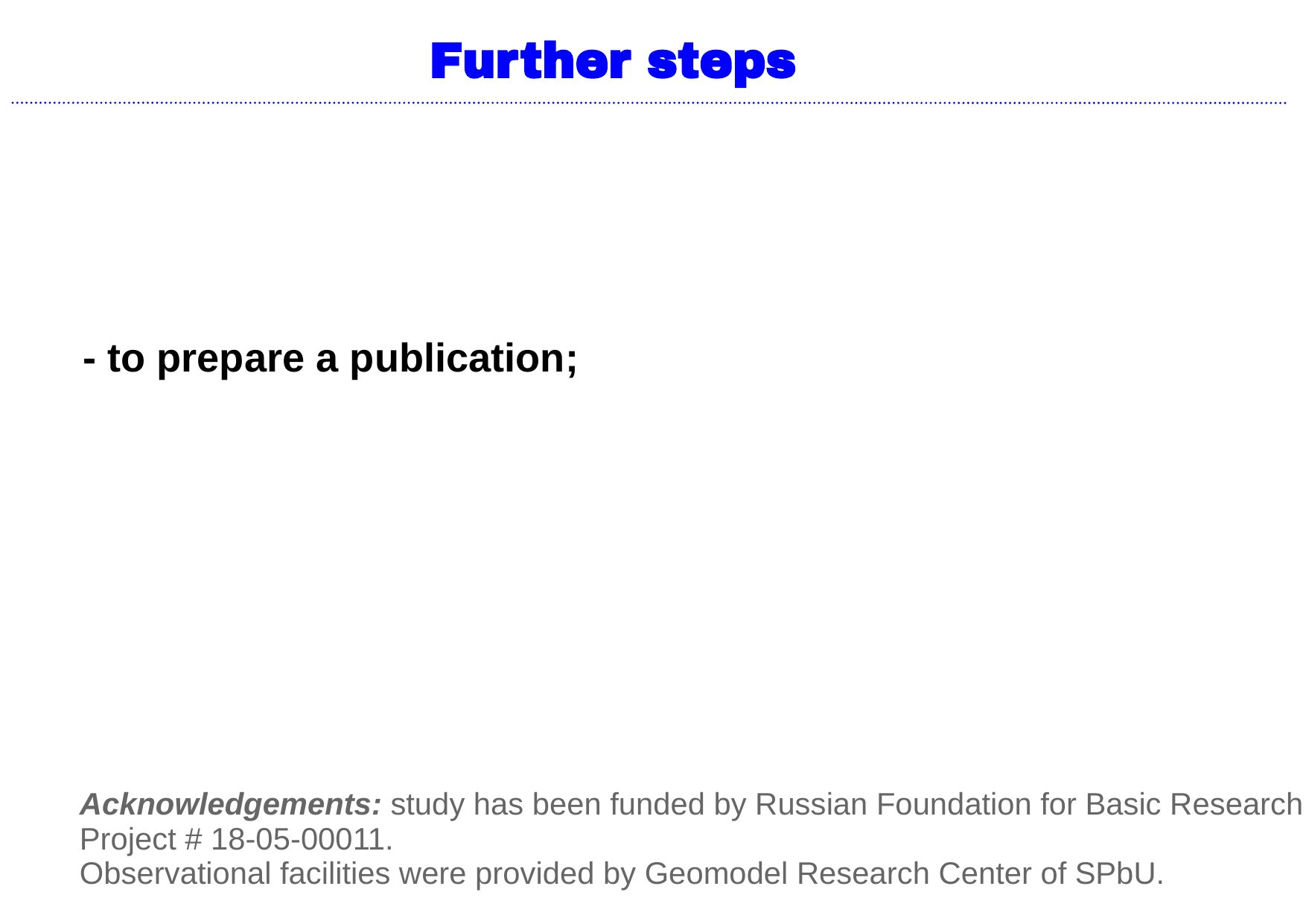

Further steps

- to prepare a publication;

Acknowledgements: study has been funded by Russian Foundation for Basic Research
Project # 18-05-00011.
Observational facilities were provided by Geomodel Research Center of SPbU.